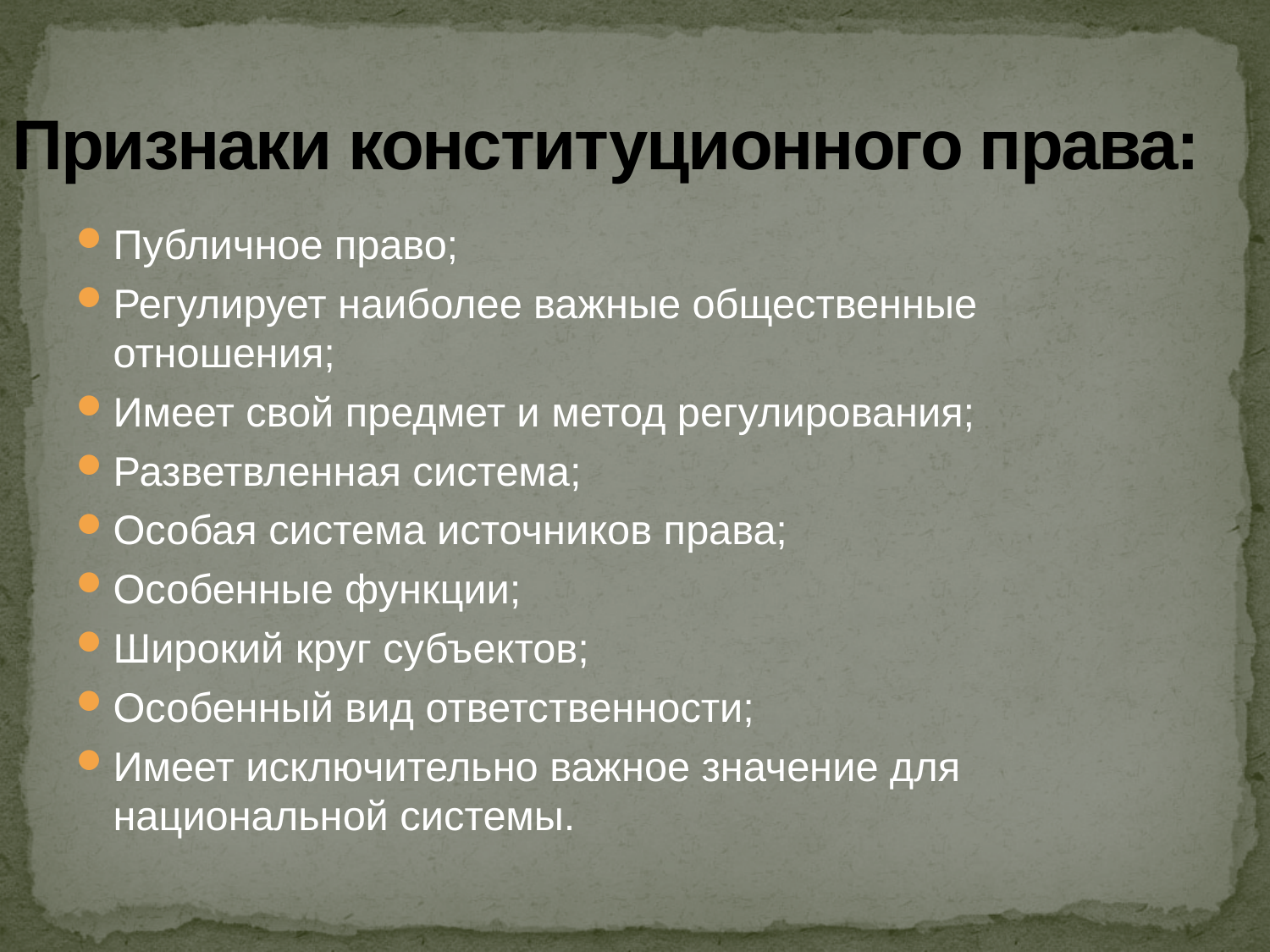

# Признаки конституционного права:
Публичное право;
Регулирует наиболее важные общественные отношения;
Имеет свой предмет и метод регулирования;
Разветвленная система;
Особая система источников права;
Особенные функции;
Широкий круг субъектов;
Особенный вид ответственности;
Имеет исключительно важное значение для национальной системы.